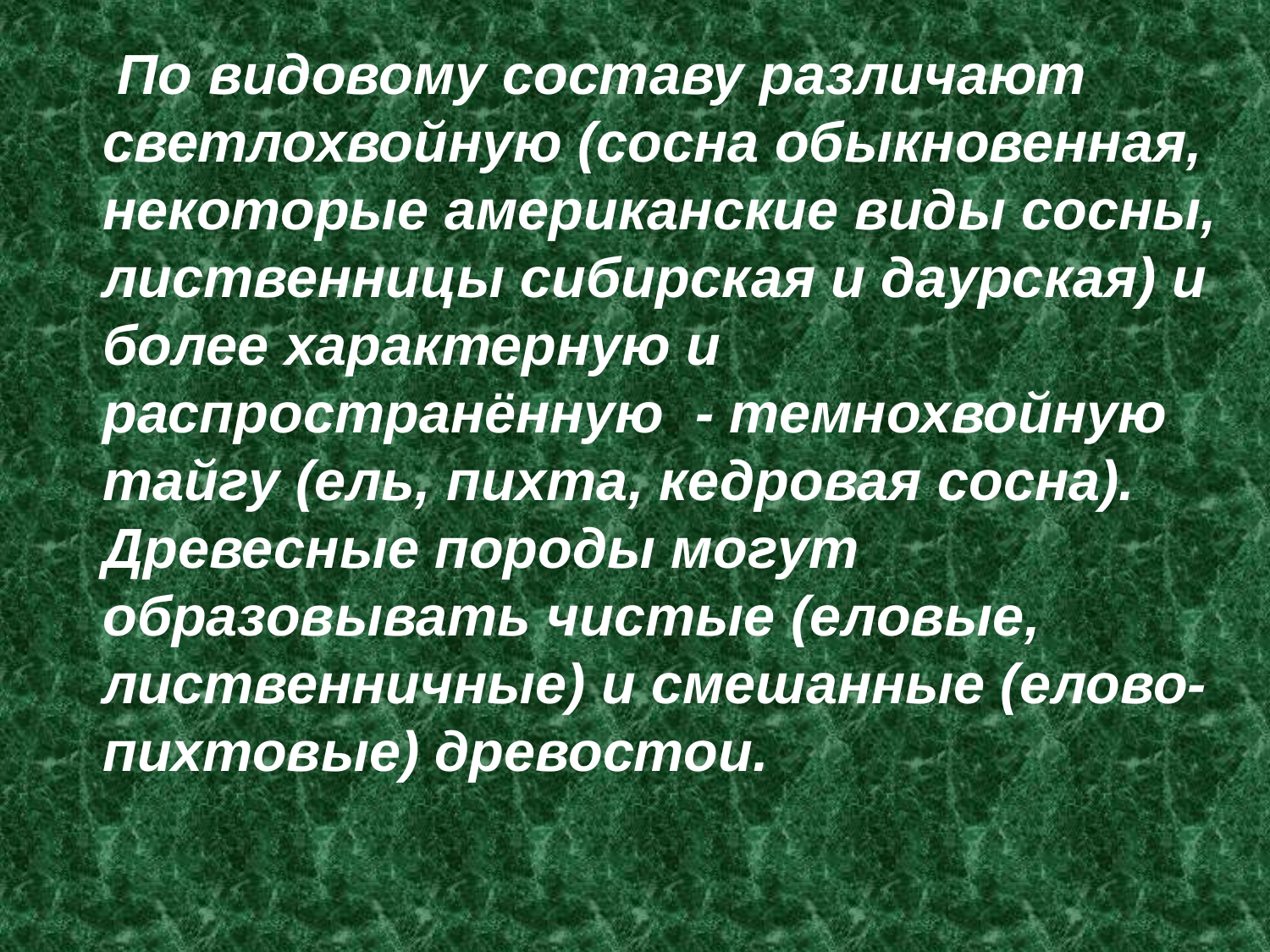

По видовому составу различают светлохвойную (сосна обыкновенная, некоторые американские виды сосны, лиственницы сибирская и даурская) и более характерную и распространённую  - темнохвойную тайгу (ель, пихта, кедровая сосна). Древесные породы могут образовывать чистые (еловые, лиственничные) и смешанные (елово-пихтовые) древостои.